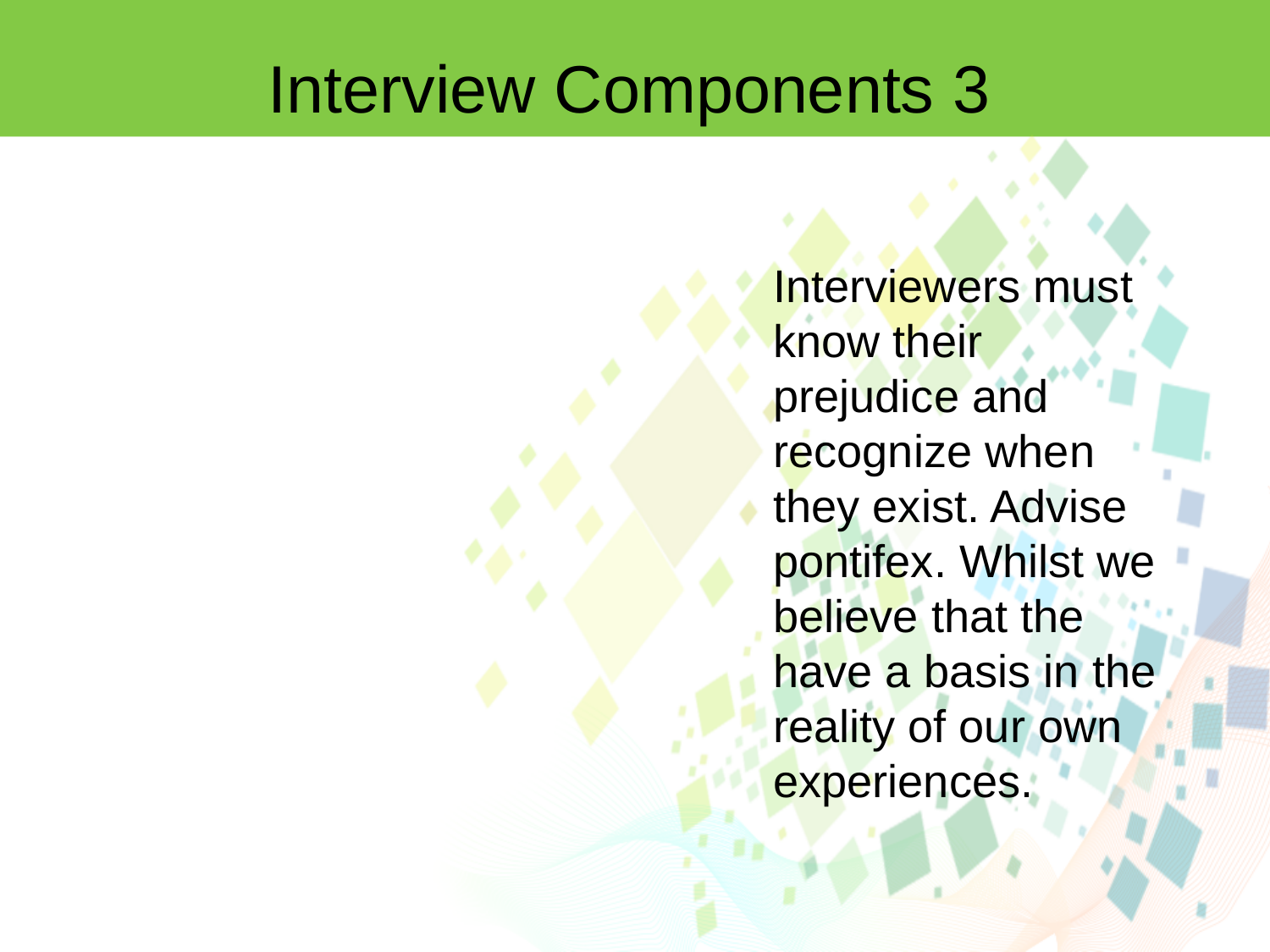

Interview Components 3
Interviewers must know their prejudice and recognize when they exist. Advise pontifex. Whilst we believe that the have a basis in the reality of our own experiences.